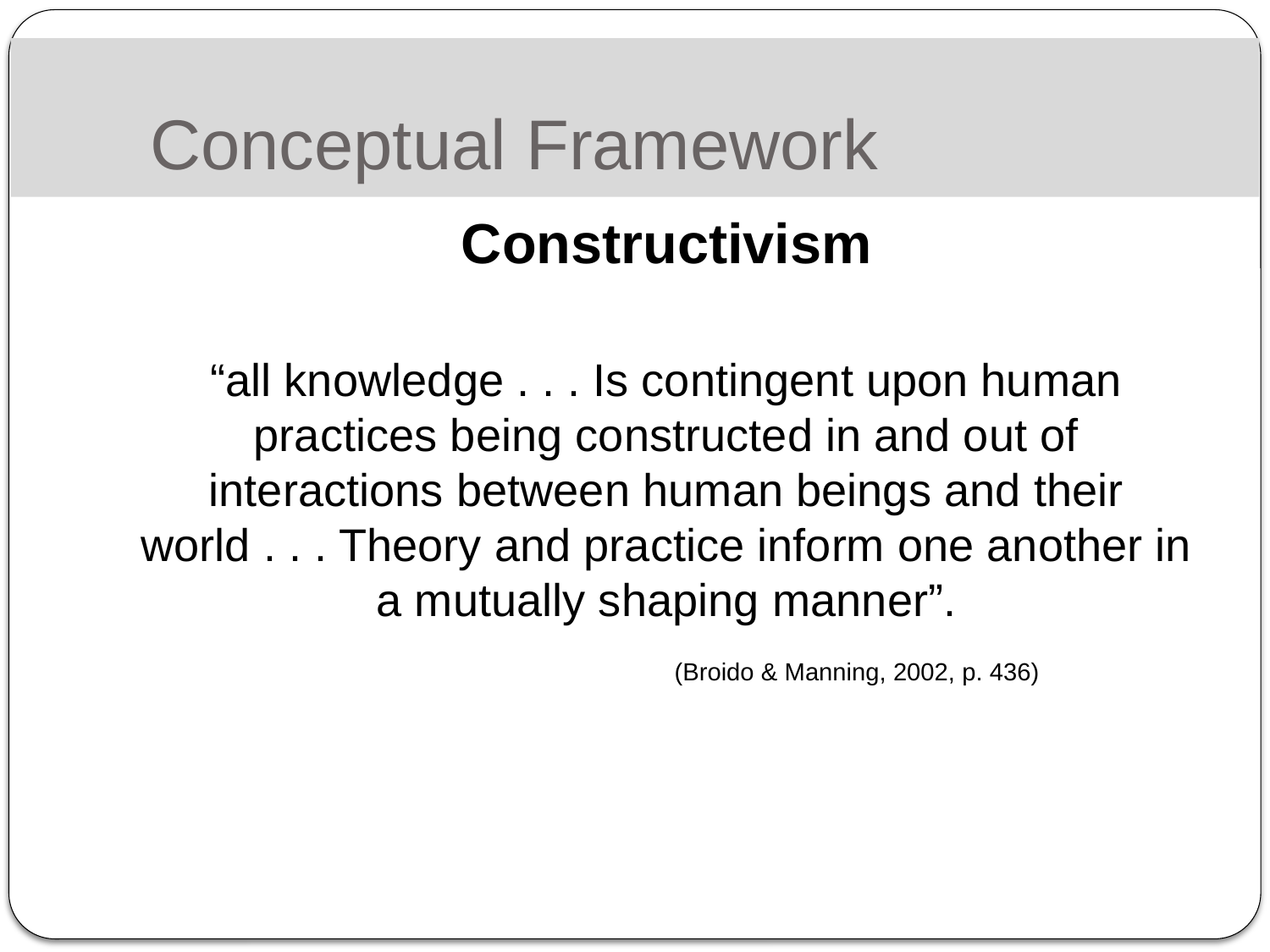

# Conceptual Framework
Constructivism

“all knowledge . . . Is contingent upon human practices being constructed in and out of interactions between human beings and their world . . . Theory and practice inform one another in a mutually shaping manner”.
			(Broido & Manning, 2002, p. 436)